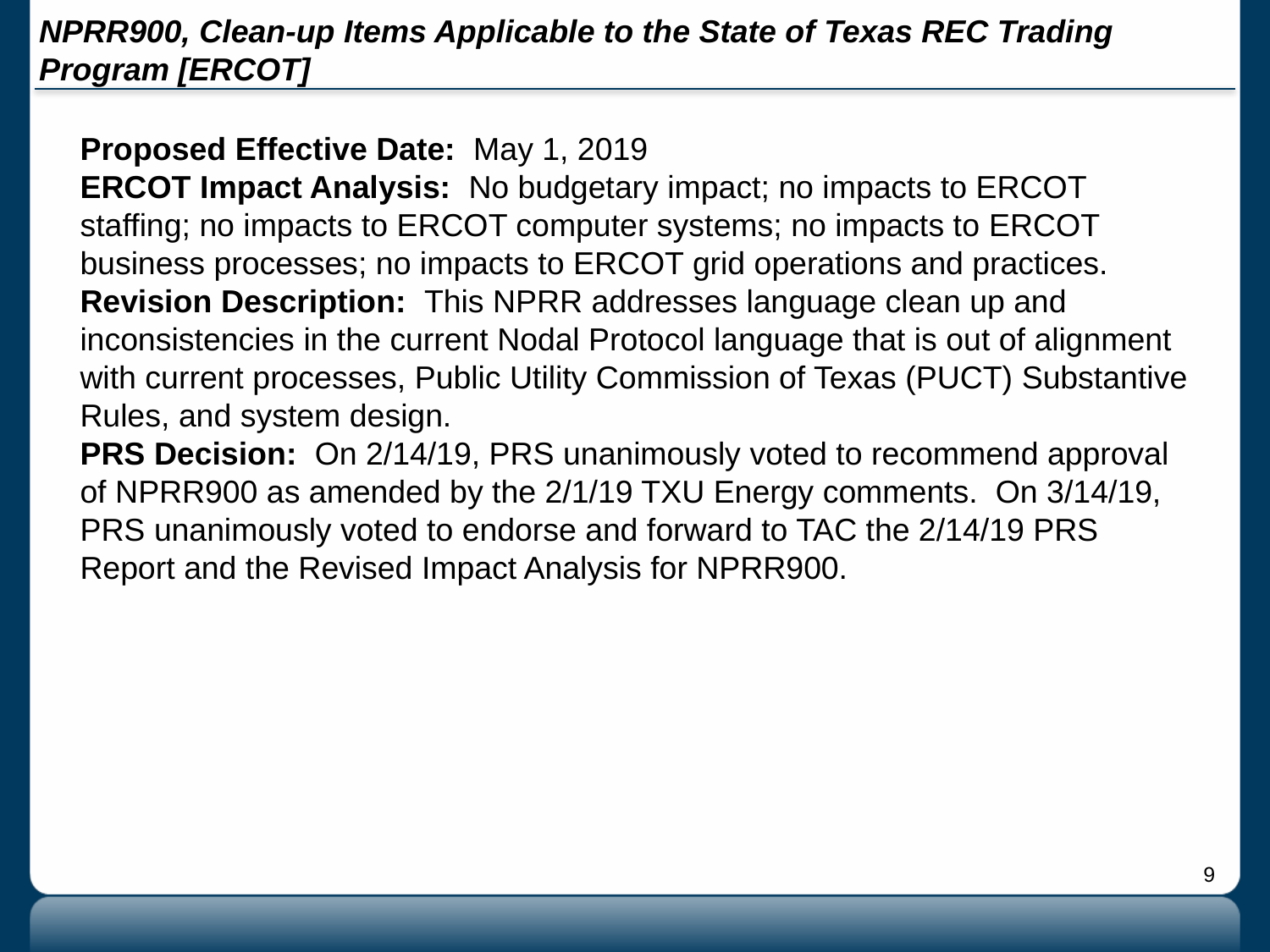

# NPRR900, Clean-up Items Applicable to the State of Texas REC Trading Program [ERCOT]
Proposed Effective Date:  May 1, 2019
ERCOT Impact Analysis:  No budgetary impact; no impacts to ERCOT staffing; no impacts to ERCOT computer systems; no impacts to ERCOT business processes; no impacts to ERCOT grid operations and practices.
Revision Description:  This NPRR addresses language clean up and inconsistencies in the current Nodal Protocol language that is out of alignment with current processes, Public Utility Commission of Texas (PUCT) Substantive Rules, and system design.
PRS Decision:  On 2/14/19, PRS unanimously voted to recommend approval of NPRR900 as amended by the 2/1/19 TXU Energy comments.  On 3/14/19, PRS unanimously voted to endorse and forward to TAC the 2/14/19 PRS Report and the Revised Impact Analysis for NPRR900.